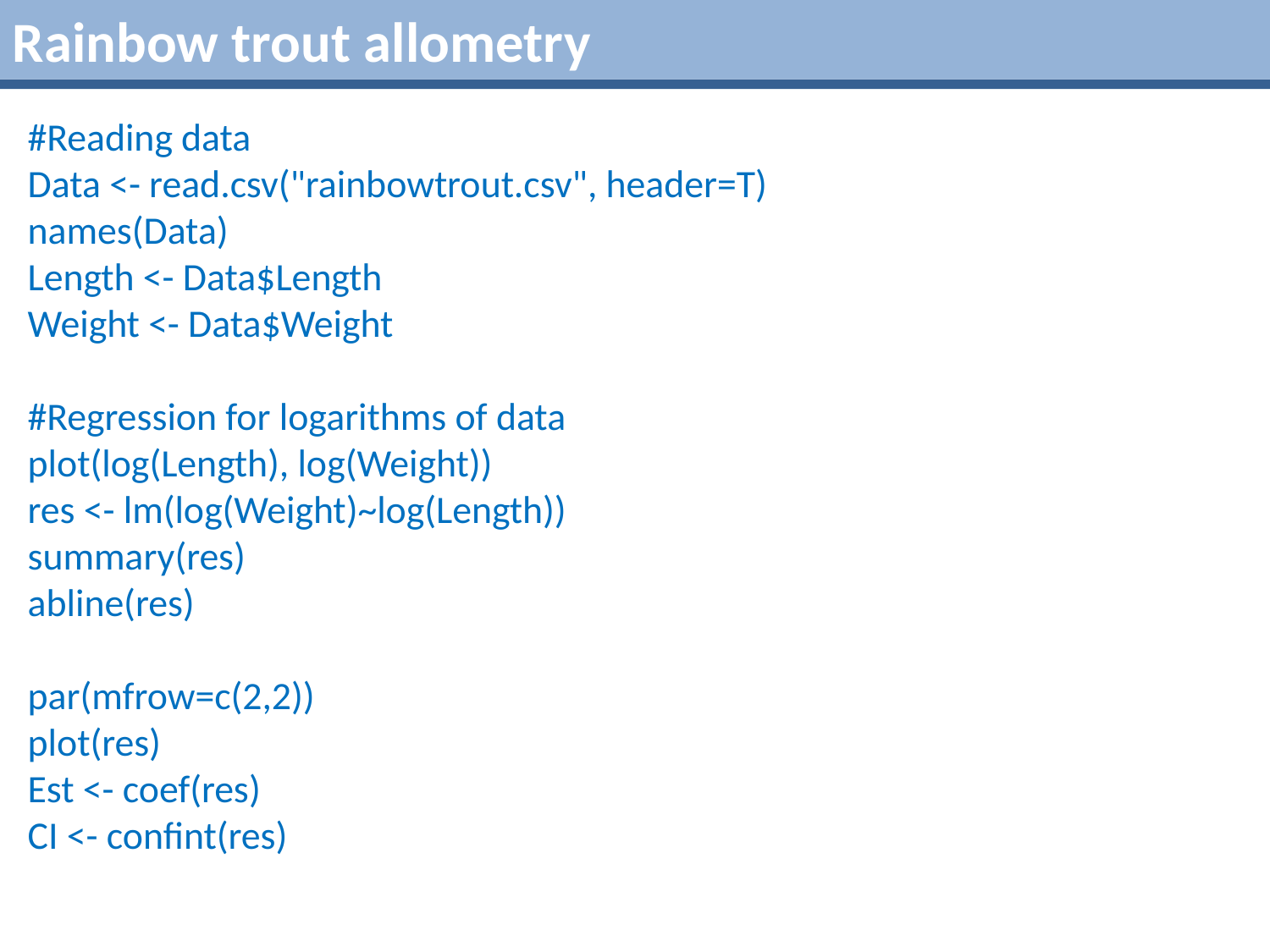

Rainbow trout allometry

#Reading data
Data <- read.csv("rainbowtrout.csv", header=T)
names(Data)
Length <- Data$Length
Weight <- Data$Weight

#Regression for logarithms of data
plot(log(Length), log(Weight))
res <- lm(log(Weight)~log(Length))
summary(res)
abline(res)

par(mfrow=c(2,2))
plot(res)
Est <- coef(res)
CI <- confint(res)